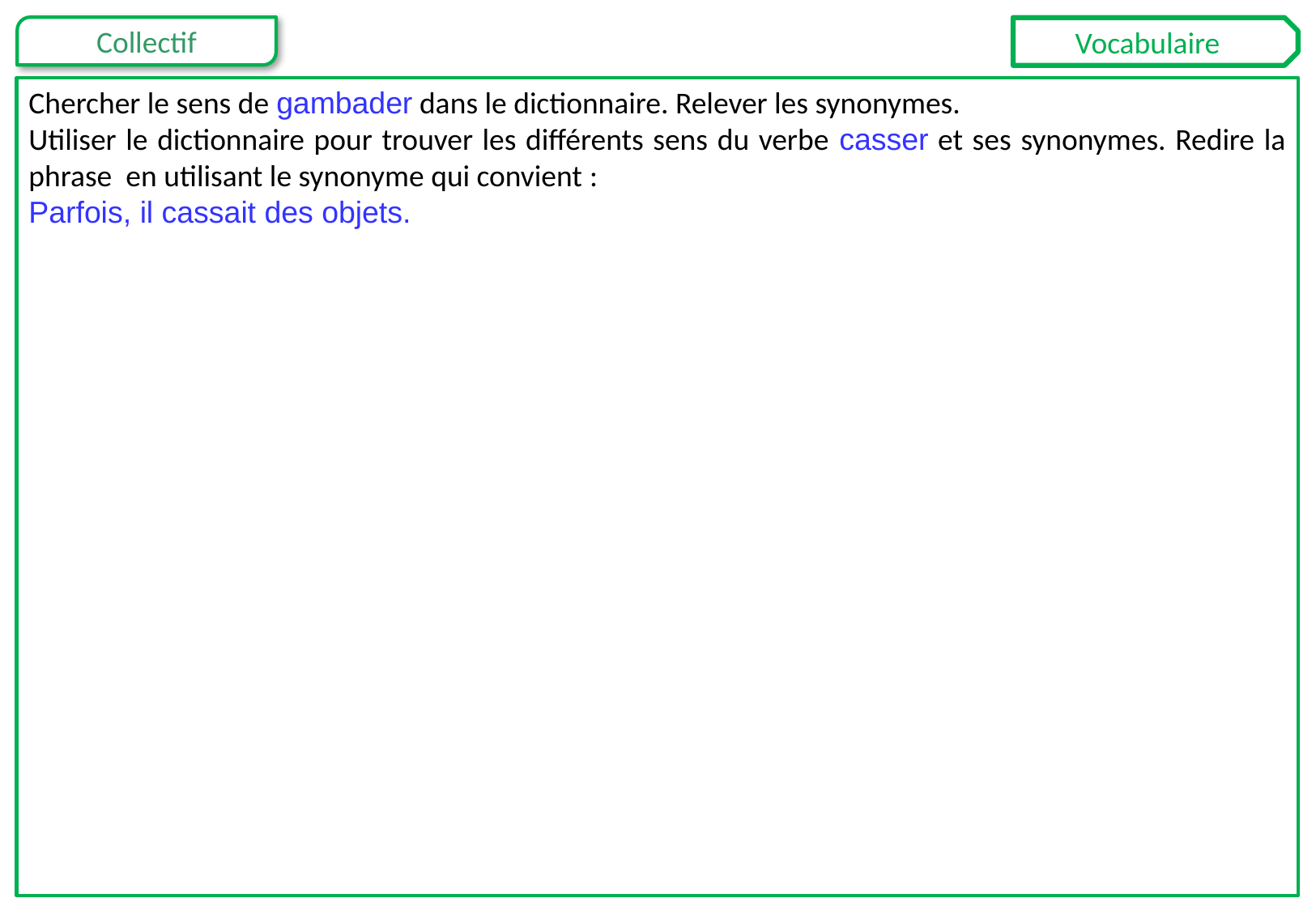

Vocabulaire
Chercher le sens de gambader dans le dictionnaire. Relever les synonymes.
Utiliser le dictionnaire pour trouver les différents sens du verbe casser et ses synonymes. Redire la phrase  en utilisant le synonyme qui convient :
Parfois, il cassait des objets.